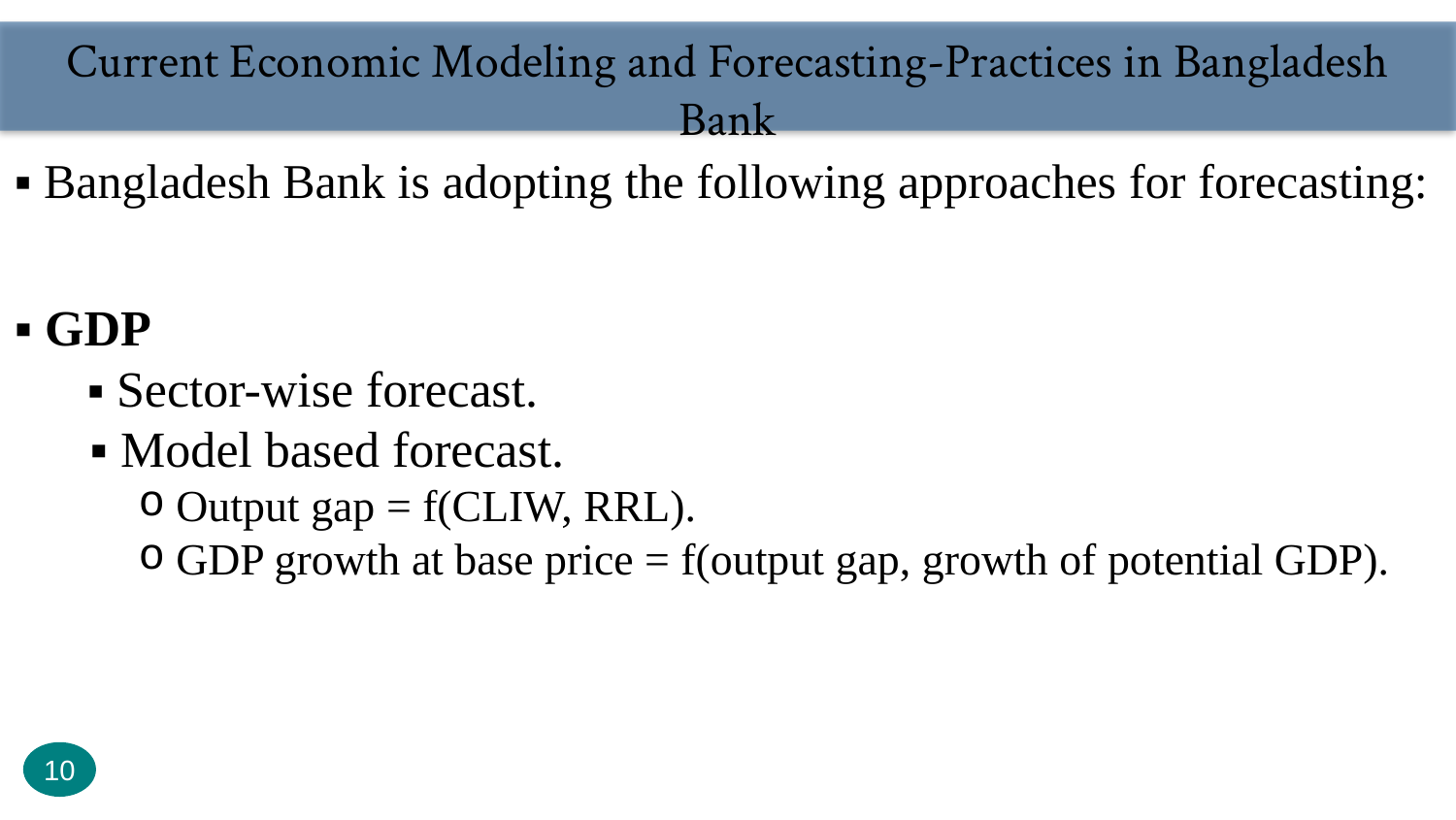

Current Economic Modeling and Forecasting-Practices in Bangladesh Bank
▪ Bangladesh Bank is adopting the following approaches for forecasting:

▪ GDP
      ▪ Sector-wise forecast.
      ▪ Model based forecast.
 Output gap = f(CLIW, RRL).
 GDP growth at base price = f(output gap, growth of potential GDP).

10